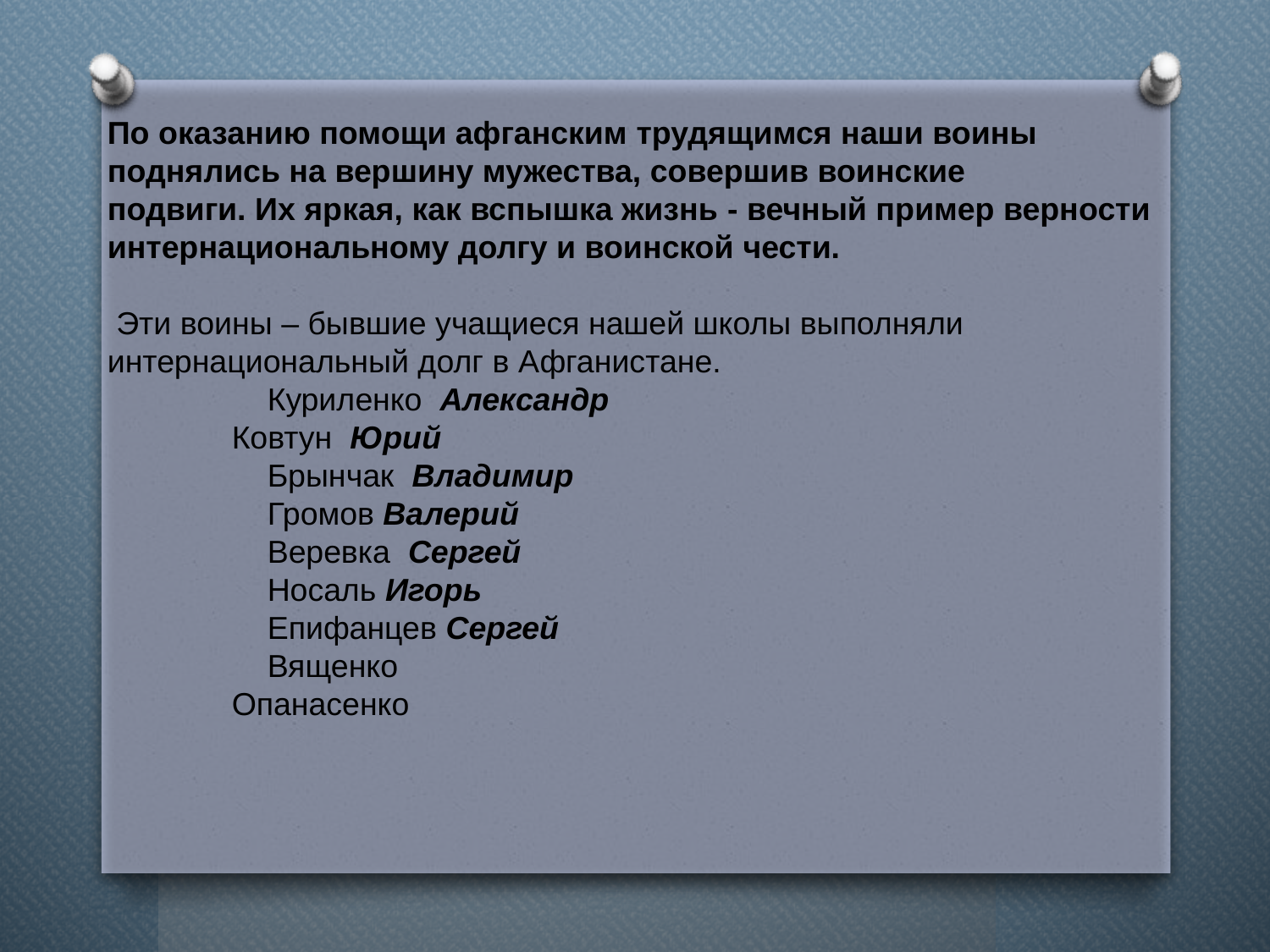

По оказанию помощи афганским трудящимся наши воины поднялись на вершину мужества, совершив воинские
подвиги. Их яркая, как вспышка жизнь - вечный пример верности
интернациональному долгу и воинской чести.

 Эти воины – бывшие учащиеся нашей школы выполняли интернациональный долг в Афганистане.
                  Куриленко  Александр
              Ковтун  Юрий
                  Брынчак  Владимир
                  Громов Валерий
                  Веревка  Сергей
                  Носаль Игорь
                  Епифанцев Сергей
                  Вященко
              Опанасенко